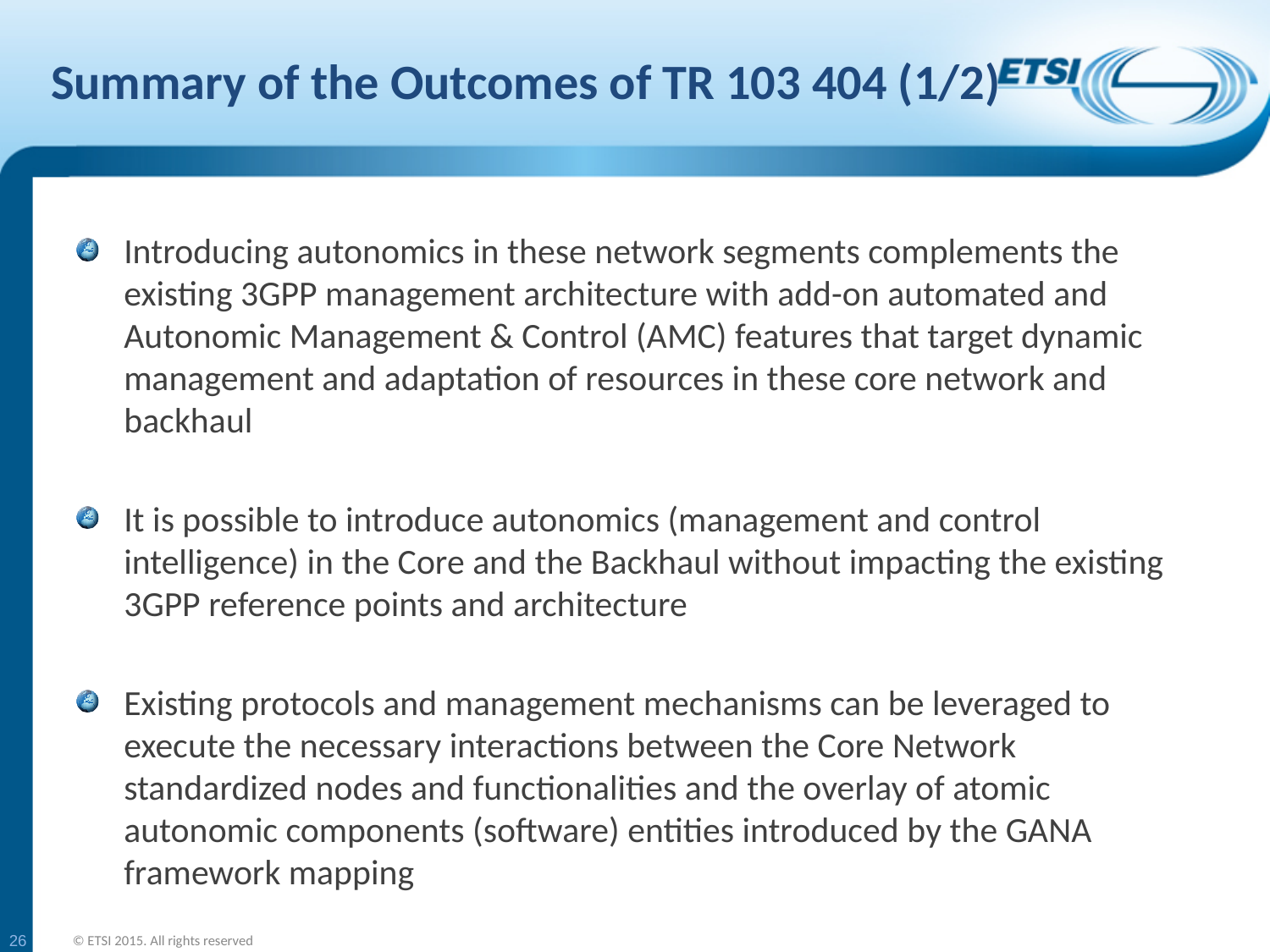

# Summary of the Outcomes of TR 103 404 (1/2)
Introducing autonomics in these network segments complements the existing 3GPP management architecture with add-on automated and Autonomic Management & Control (AMC) features that target dynamic management and adaptation of resources in these core network and backhaul

It is possible to introduce autonomics (management and control intelligence) in the Core and the Backhaul without impacting the existing 3GPP reference points and architecture

Existing protocols and management mechanisms can be leveraged to execute the necessary interactions between the Core Network standardized nodes and functionalities and the overlay of atomic autonomic components (software) entities introduced by the GANA framework mapping

26
© ETSI 2015. All rights reserved